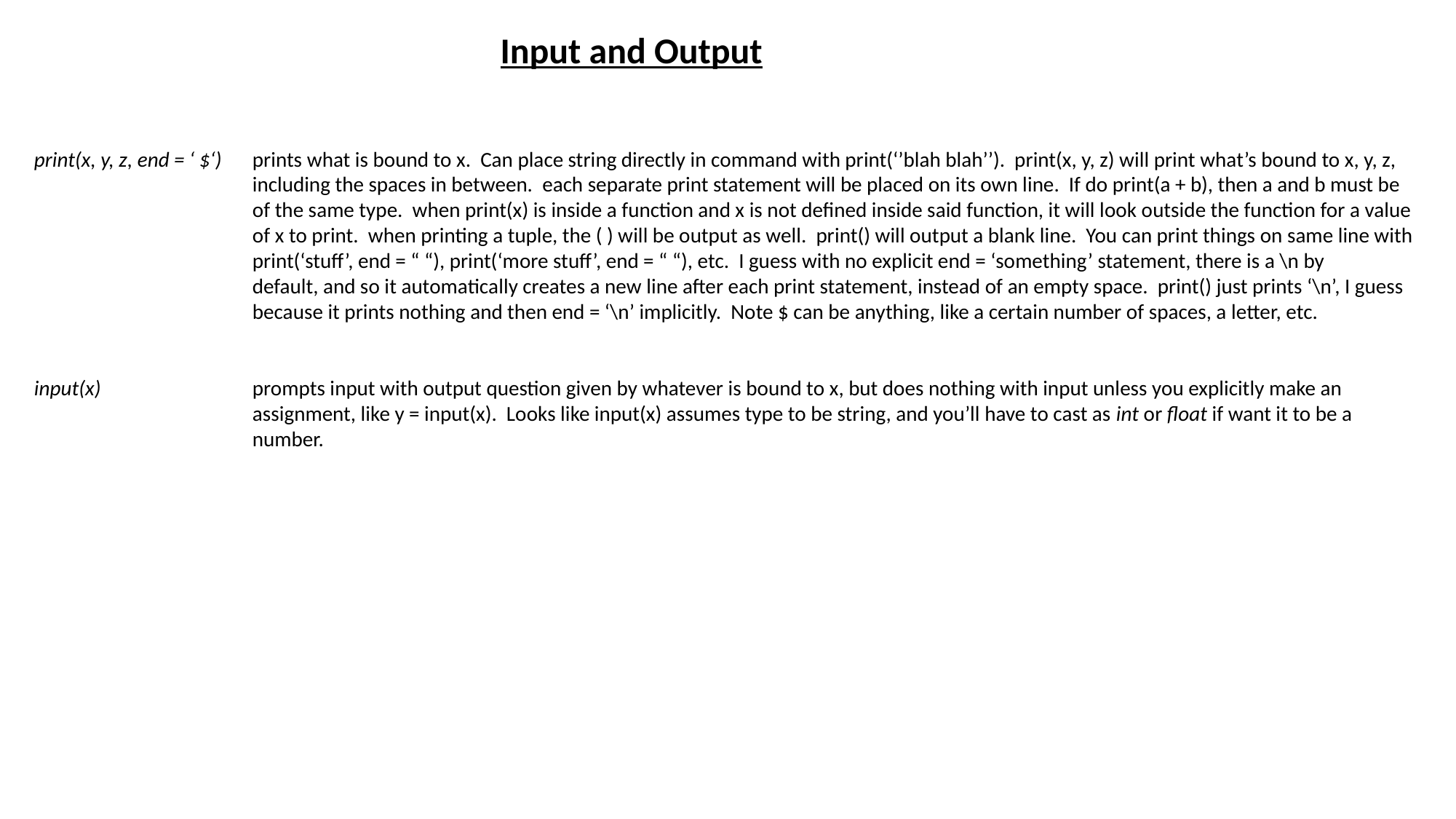

Input and Output
print(x, y, z, end = ‘ $‘) 	prints what is bound to x.  Can place string directly in command with print(‘’blah blah’’).  print(x, y, z) will print what’s bound to x, y, z,
  		including the spaces in between.  each separate print statement will be placed on its own line.  If do print(a + b), then a and b must be
		of the same type.  when print(x) is inside a function and x is not defined inside said function, it will look outside the function for a value
		of x to print.  when printing a tuple, the ( ) will be output as well.  print() will output a blank line.  You can print things on same line with
                    		print(‘stuff’, end = “ “), print(‘more stuff’, end = “ “), etc.  I guess with no explicit end = ‘something’ statement, there is a \n by
		default, and so it automatically creates a new line after each print statement, instead of an empty space.  print() just prints ‘\n’, I guess
		because it prints nothing and then end = ‘\n’ implicitly.  Note $ can be anything, like a certain number of spaces, a letter, etc.

input(x) 		prompts input with output question given by whatever is bound to x, but does nothing with input unless you explicitly make an
		assignment, like y = input(x).  Looks like input(x) assumes type to be string, and you’ll have to cast as int or float if want it to be a 		number.